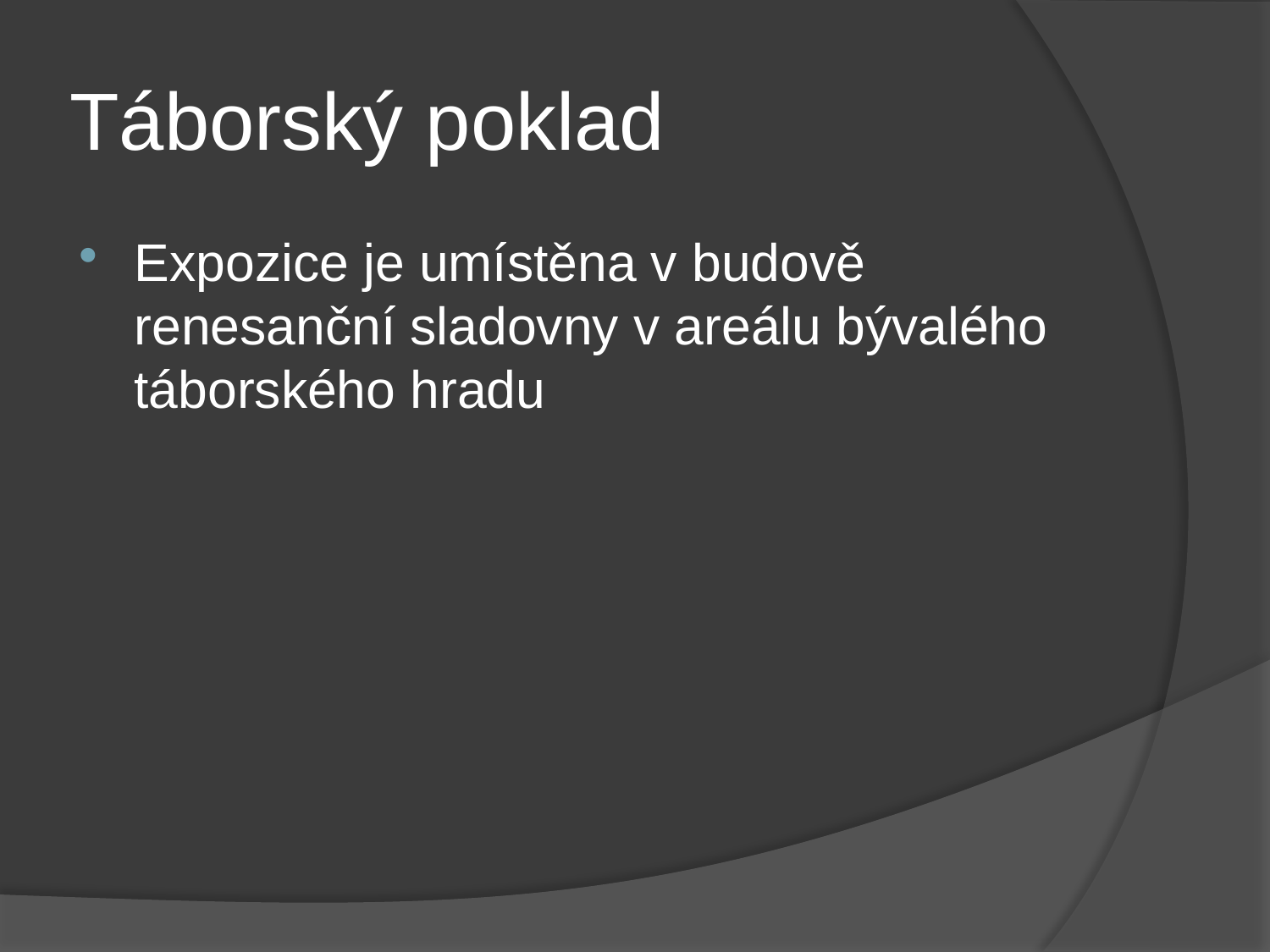

# Táborský poklad
Expozice je umístěna v budově renesanční sladovny v areálu bývalého táborského hradu